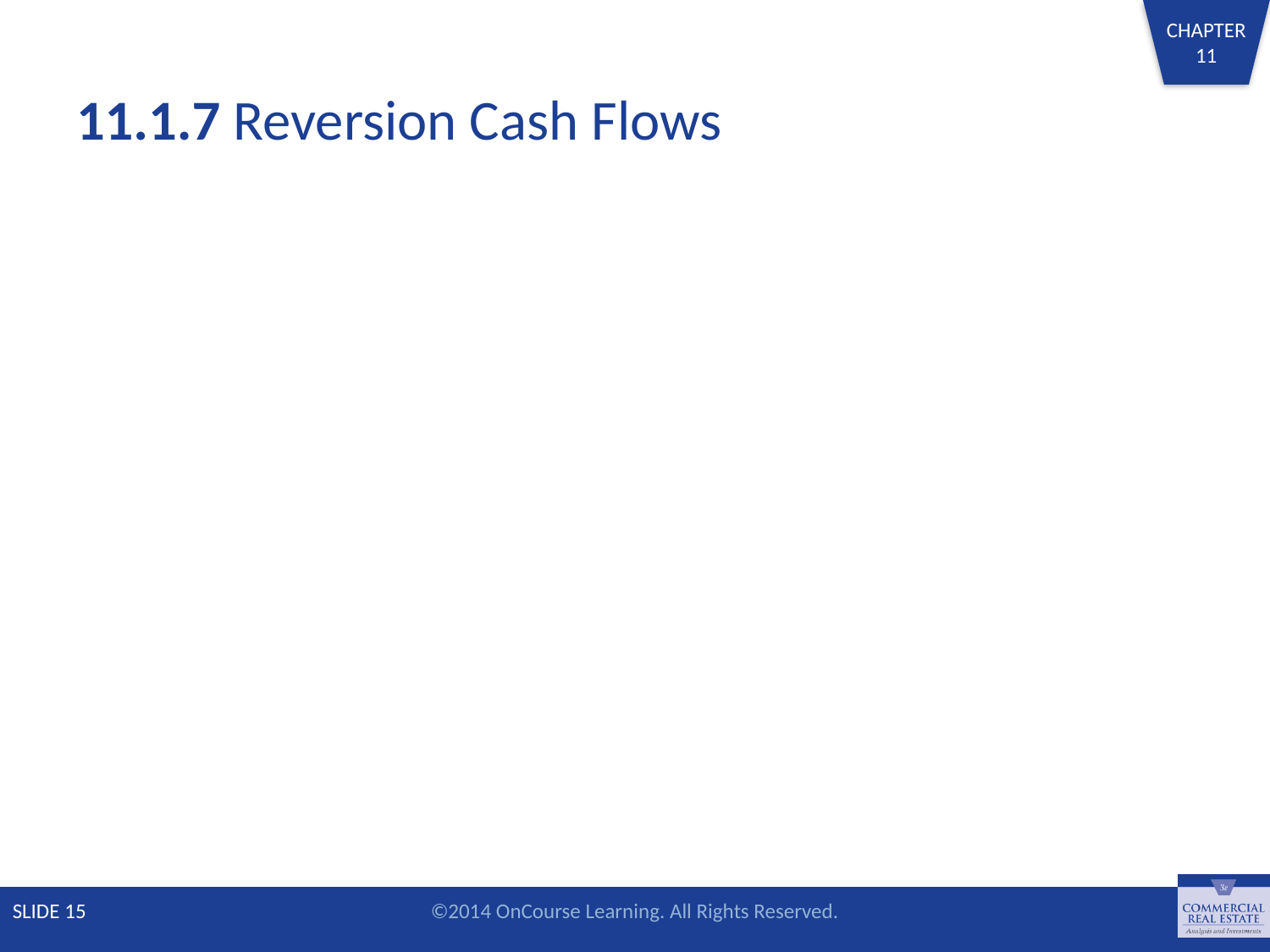

# 11.1.7 Reversion Cash Flows

SLIDE 15